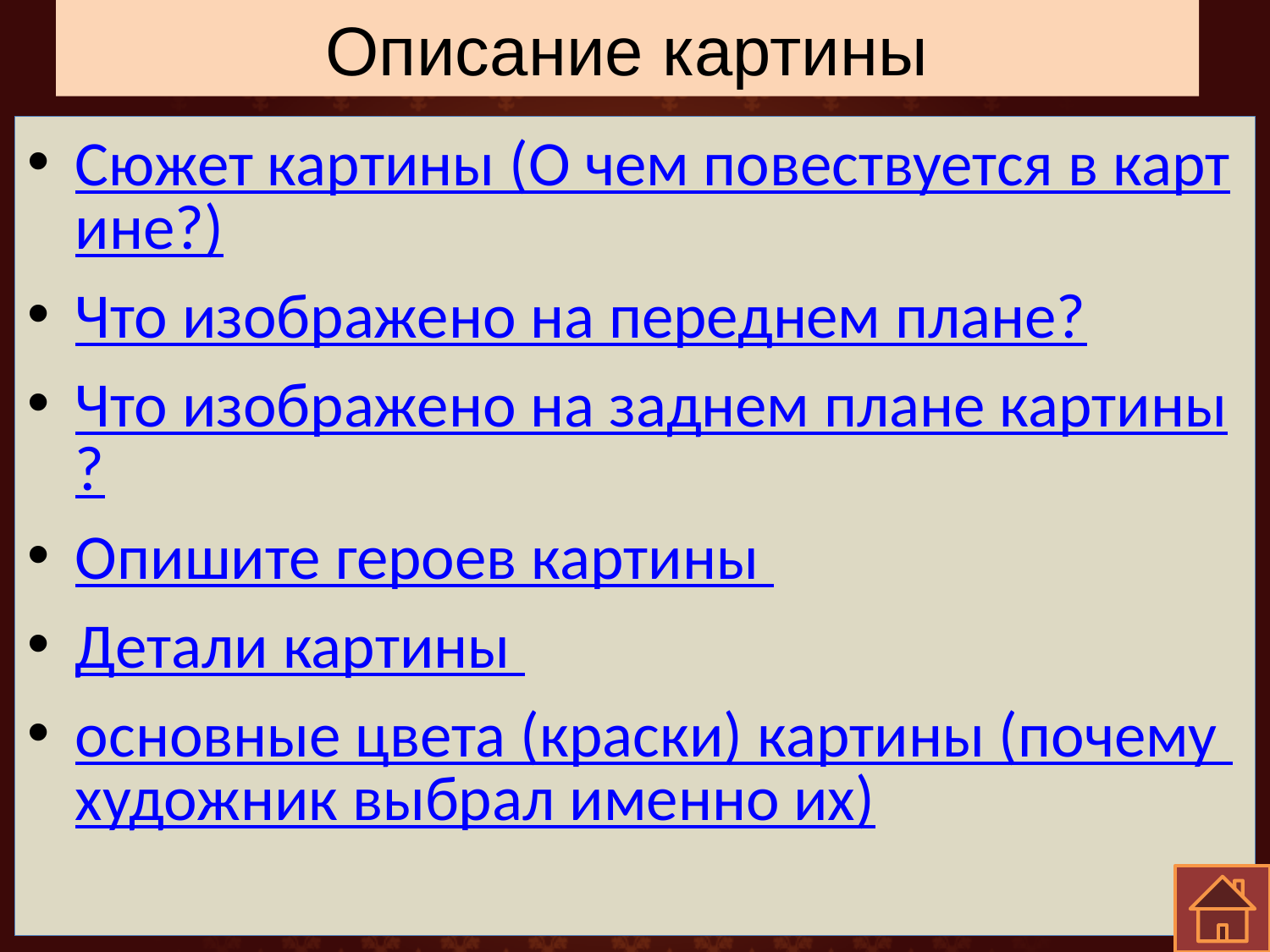

# Описание картины
Сюжет картины (О чем повествуется в картине?)
Что изображено на переднем плане?
Что изображено на заднем плане картины?
Опишите героев картины
Детали картины
основные цвета (краски) картины (почему художник выбрал именно их)